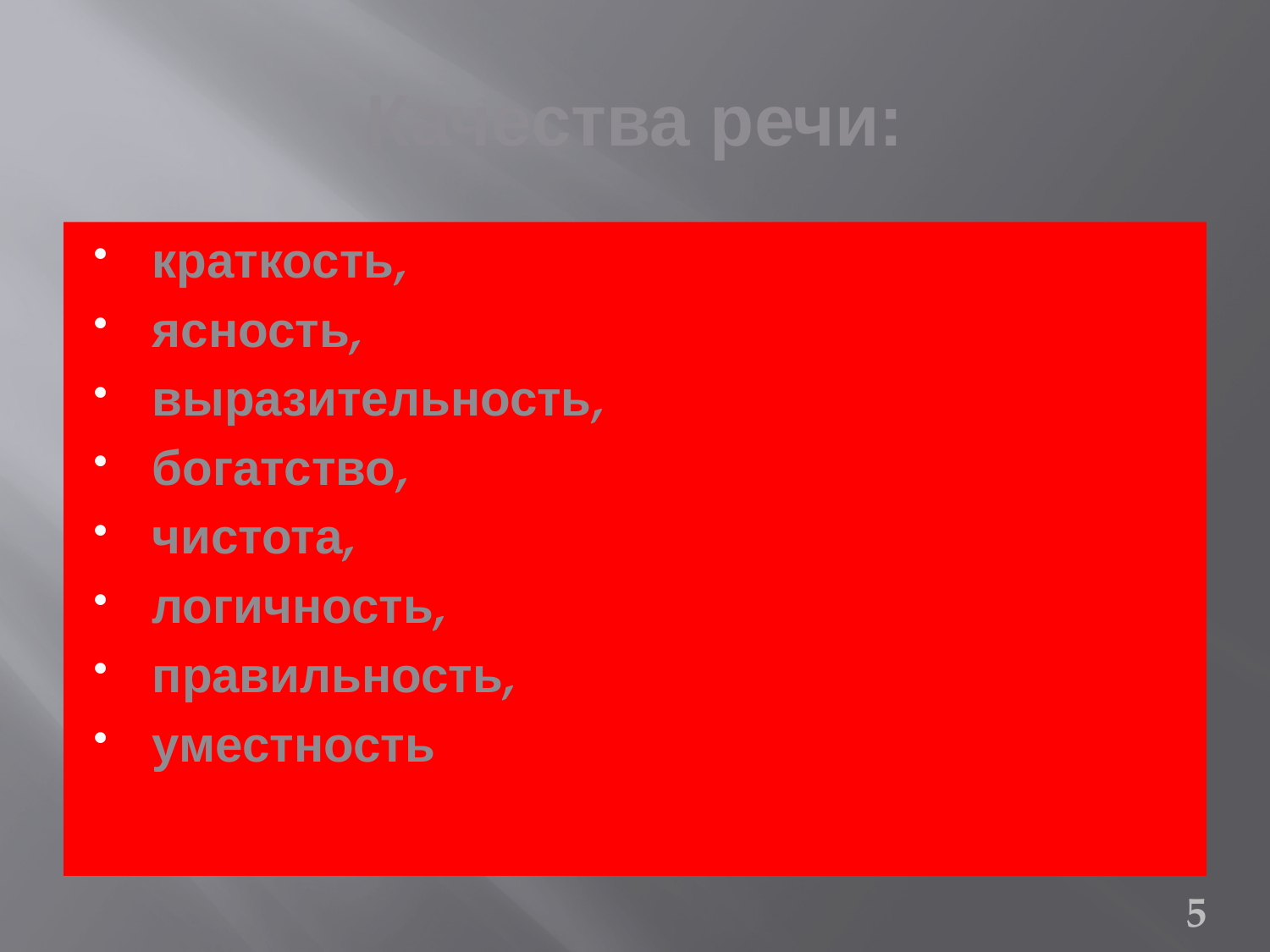

# Качества речи:
краткость,
ясность,
выразительность,
богатство,
чистота,
логичность,
правильность,
уместность

5